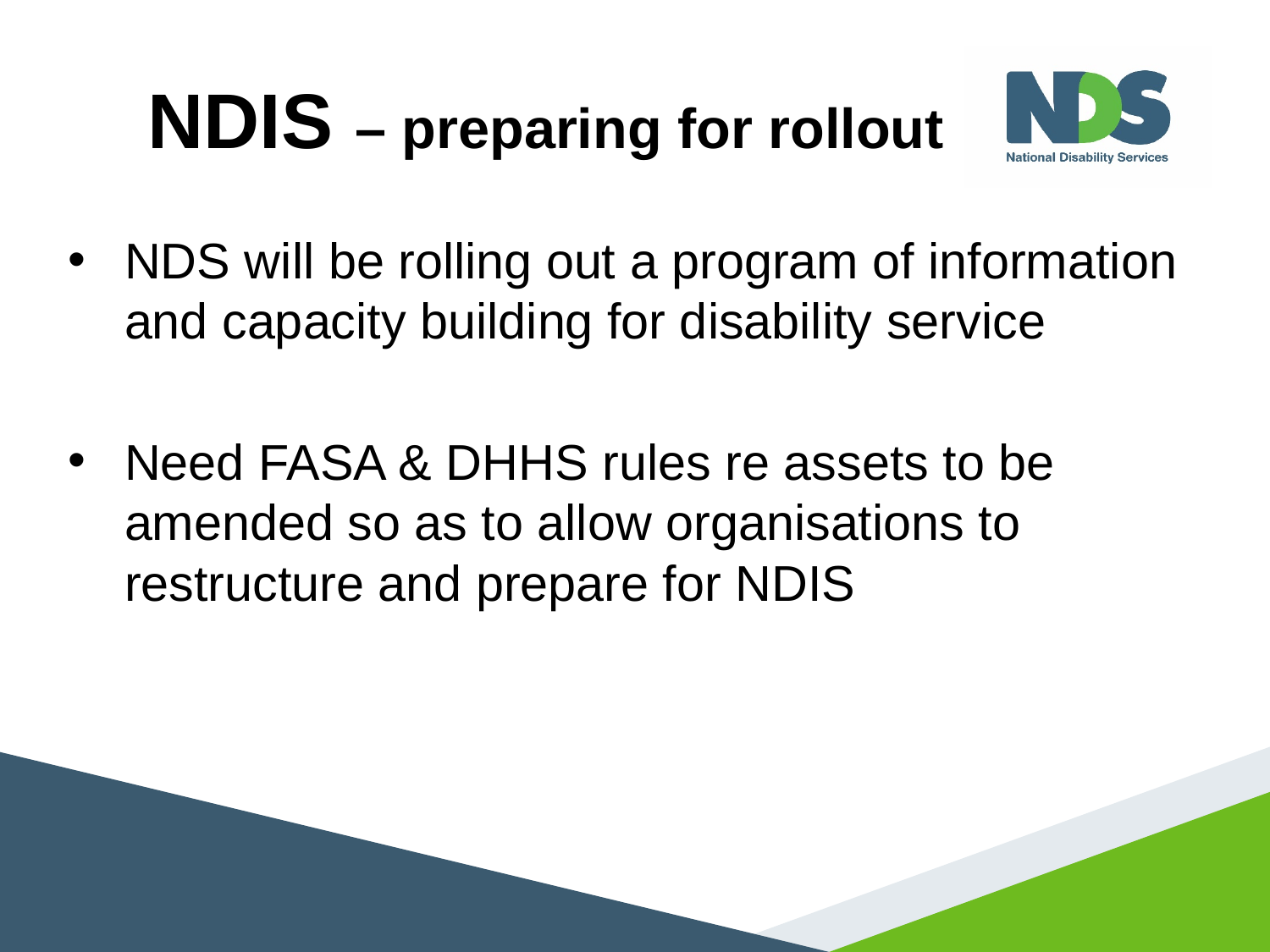

# NDIS – preparing for rollout
NDS will be rolling out a program of information and capacity building for disability service

Need FASA & DHHS rules re assets to be amended so as to allow organisations to restructure and prepare for NDIS